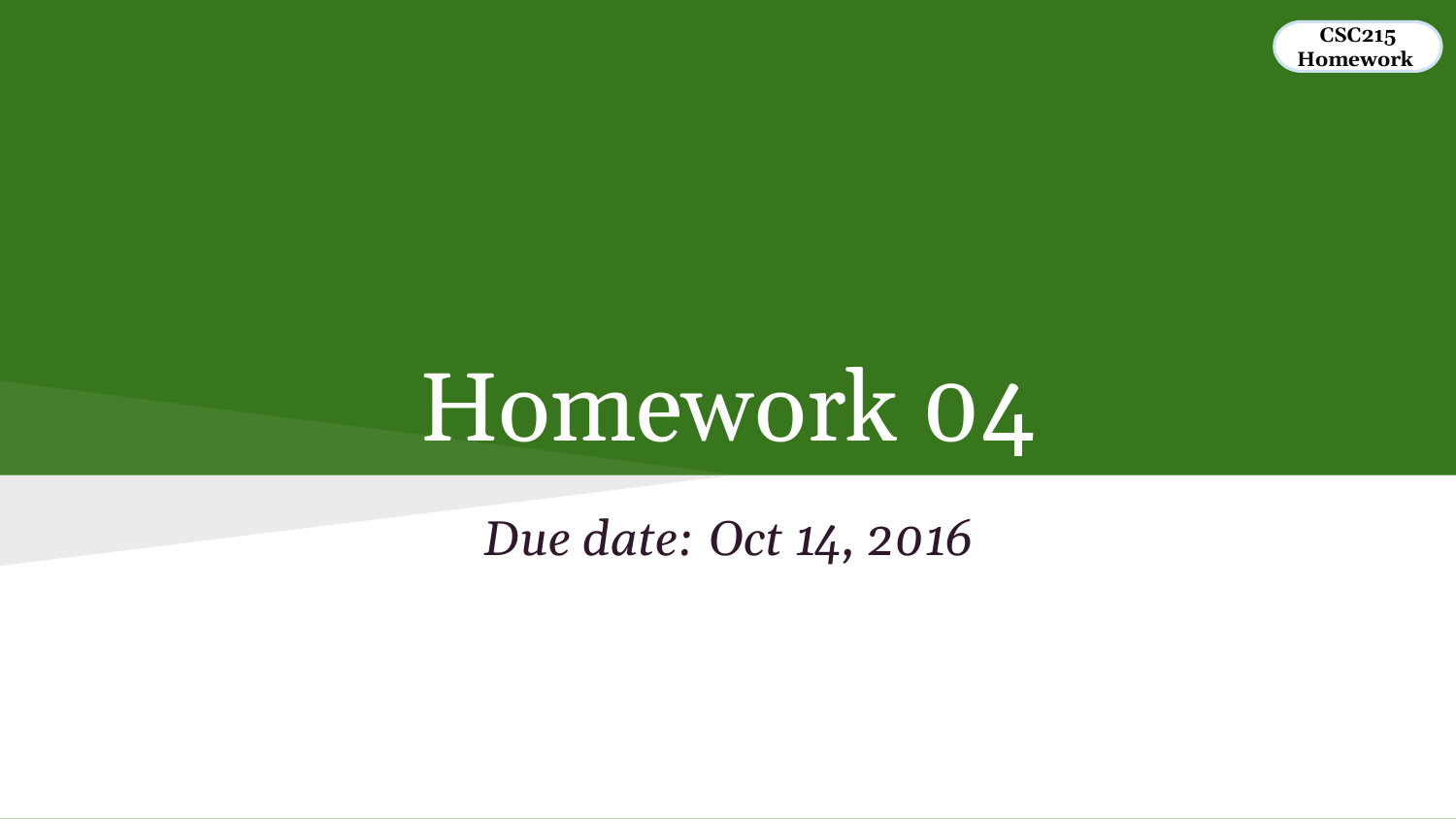

CSC215
Homework
# Homework 04
Due date: Oct 14, 2016